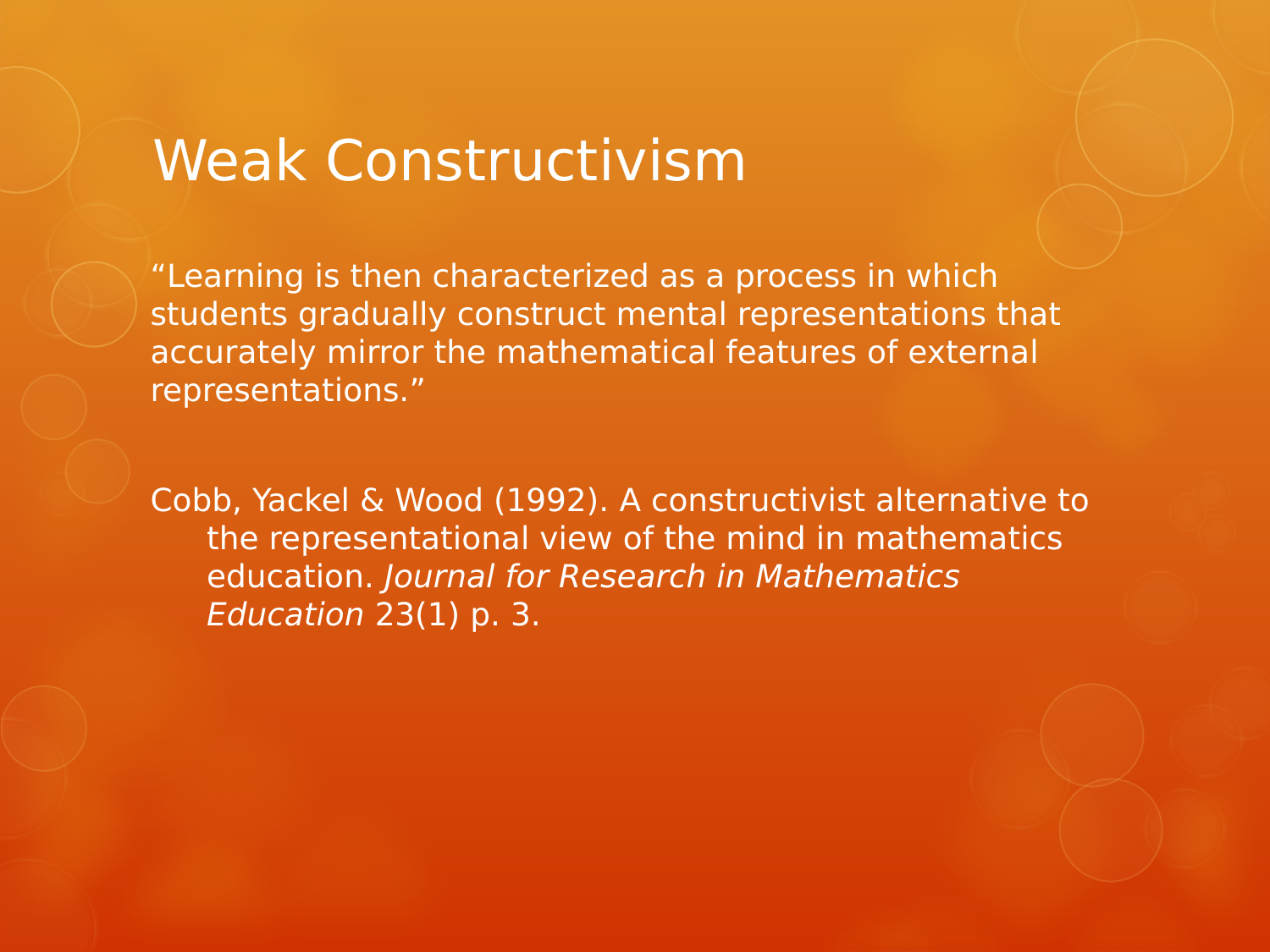

# Weak Constructivism
“Learning is then characterized as a process in which students gradually construct mental representations that accurately mirror the mathematical features of external representations.”

Cobb, Yackel & Wood (1992). A constructivist alternative to the representational view of the mind in mathematics education. Journal for Research in Mathematics Education 23(1) p. 3.